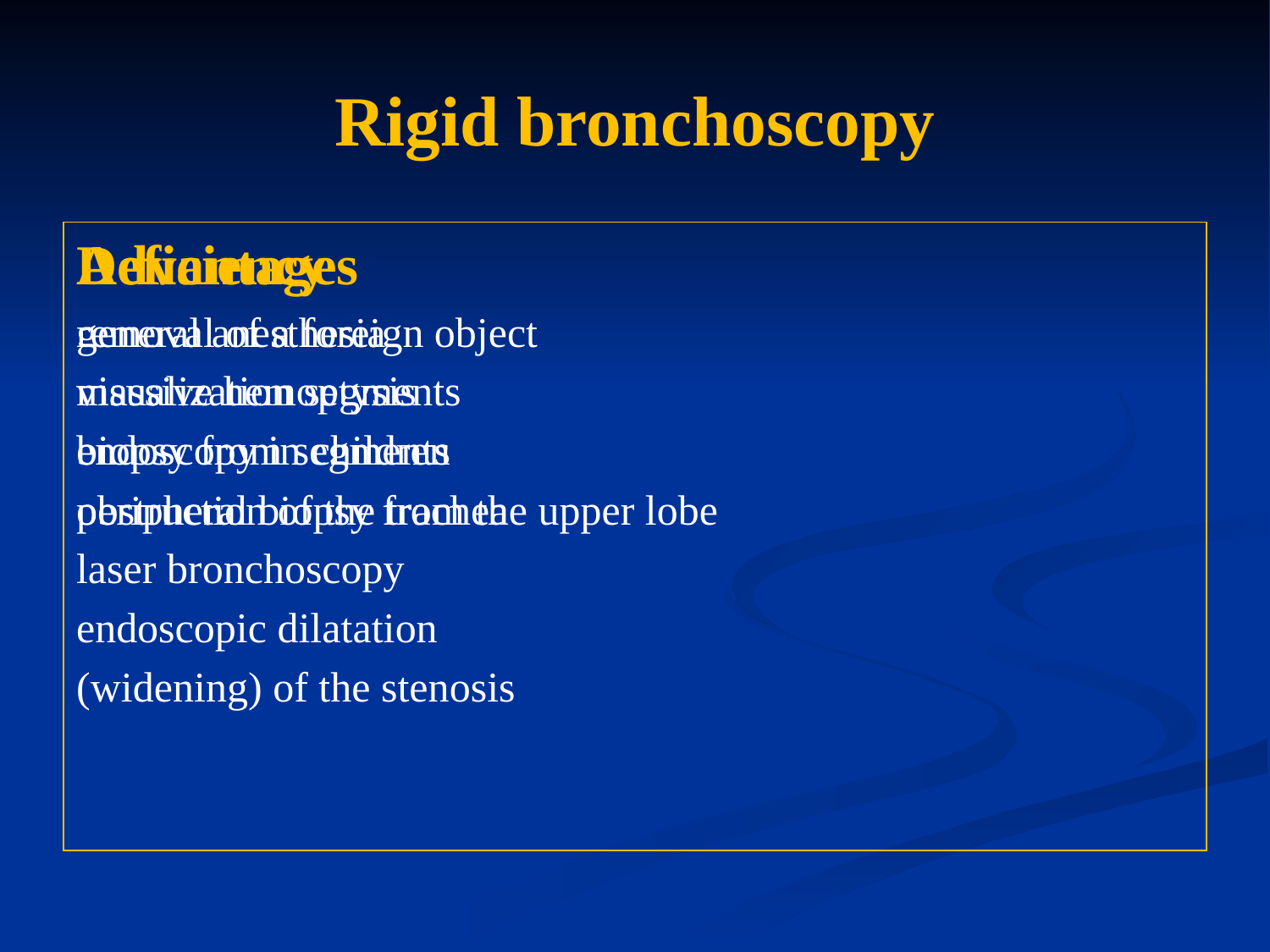

# Rigid bronchoscopy
Advantages
removal of a foreign object
massive hemoptysis
endoscopy in children
obstruction of the trachea
laser bronchoscopy
endoscopic dilatation
(widening) of the stenosis
Deficiency
general anesthesia
visualization segments
biopsy from segments
peripheral biopsy from the upper lobe